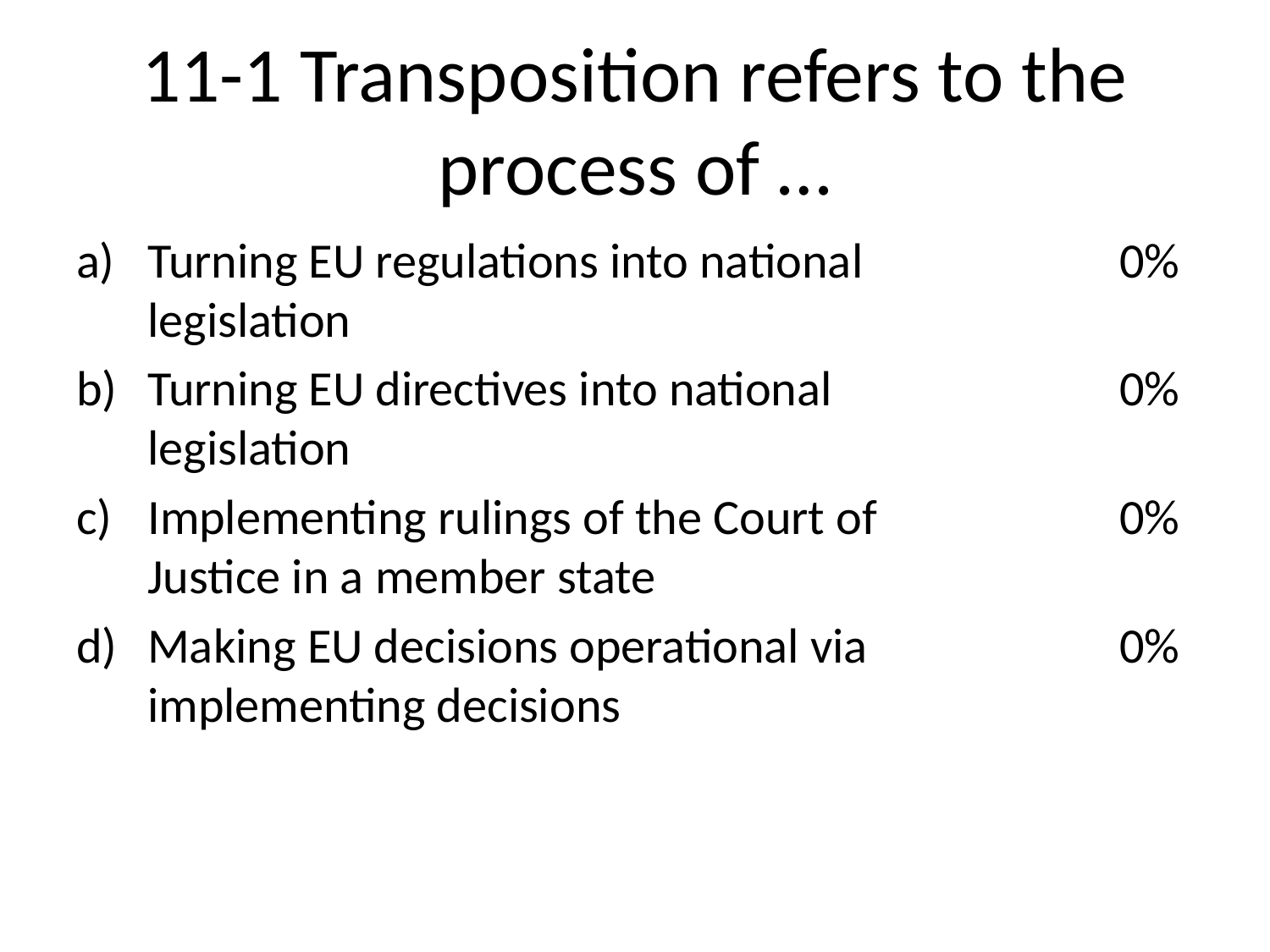

# 11-1 Transposition refers to the process of …
Turning EU regulations into national legislation
Turning EU directives into national legislation
Implementing rulings of the Court of Justice in a member state
Making EU decisions operational via implementing decisions
0%
0%
0%
0%